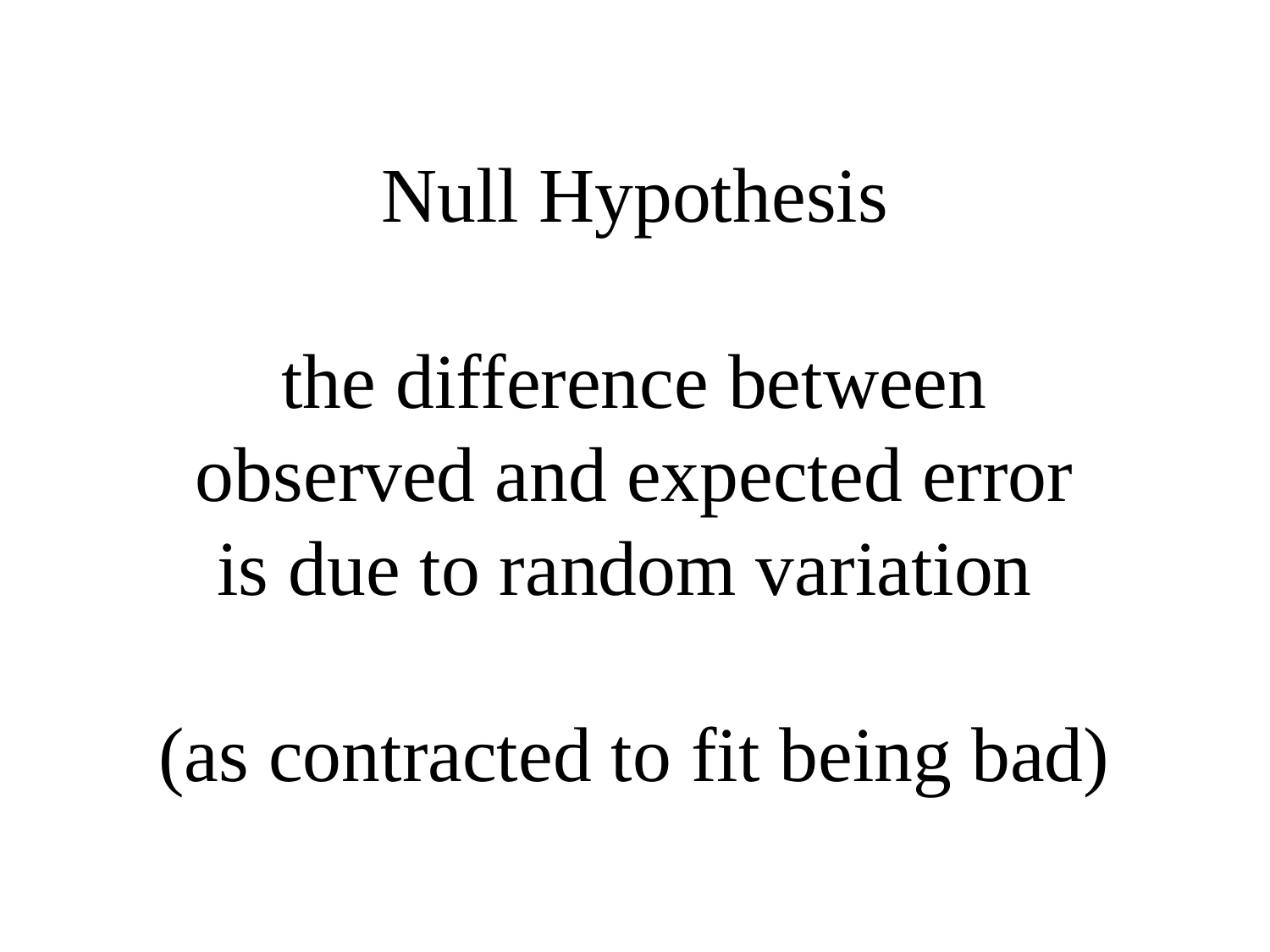

# Null Hypothesis the difference between observed and expected error is due to random variation (as contracted to fit being bad)